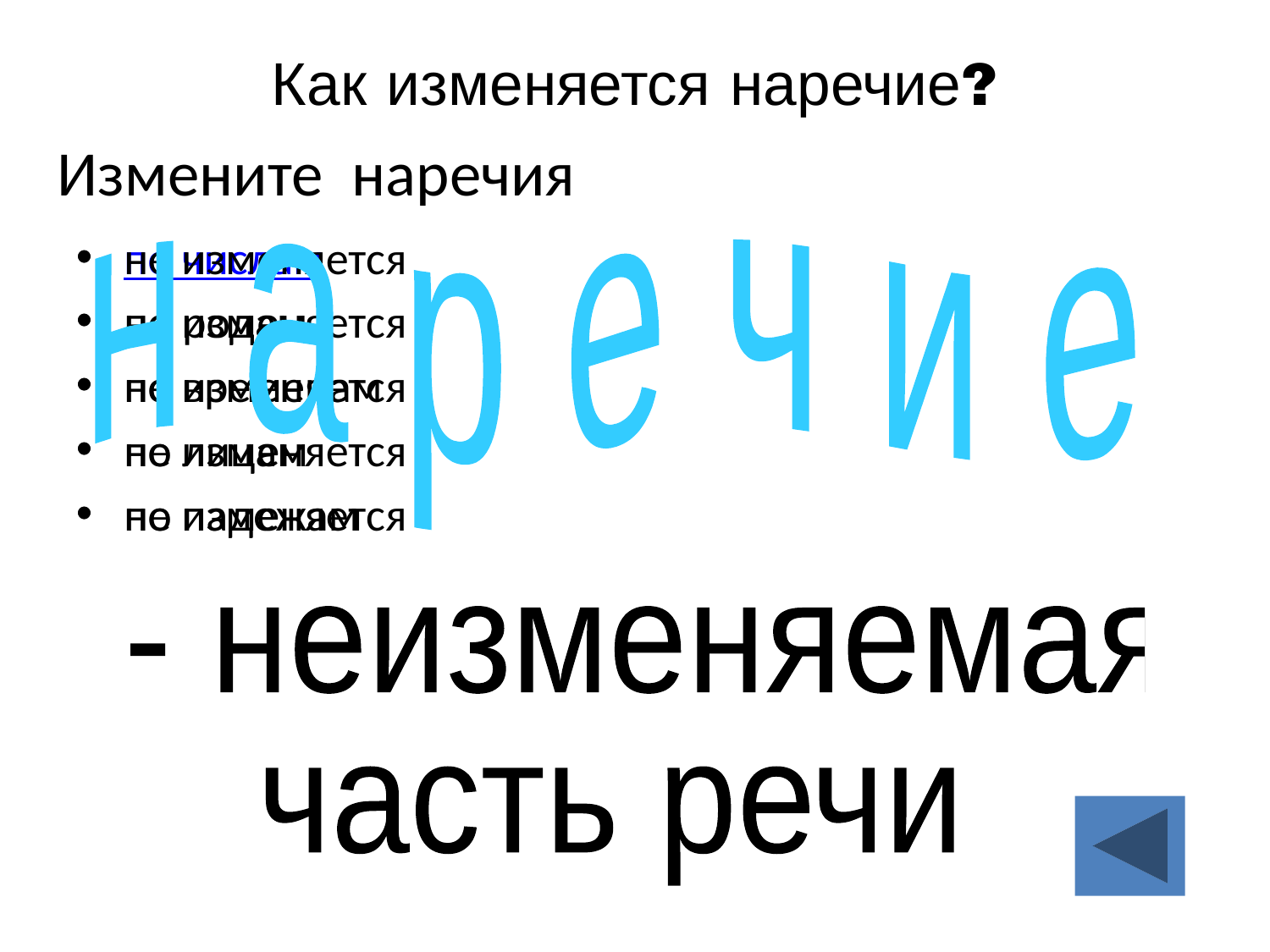

# Как изменяется наречие?
Измените  наречия
по числам
по родам
по временам
по лицам
по падежам

не изменяется
не изменяется
не изменяется
не изменяется
не изменяется
н а р е ч и е
 - неизменяемая
часть речи